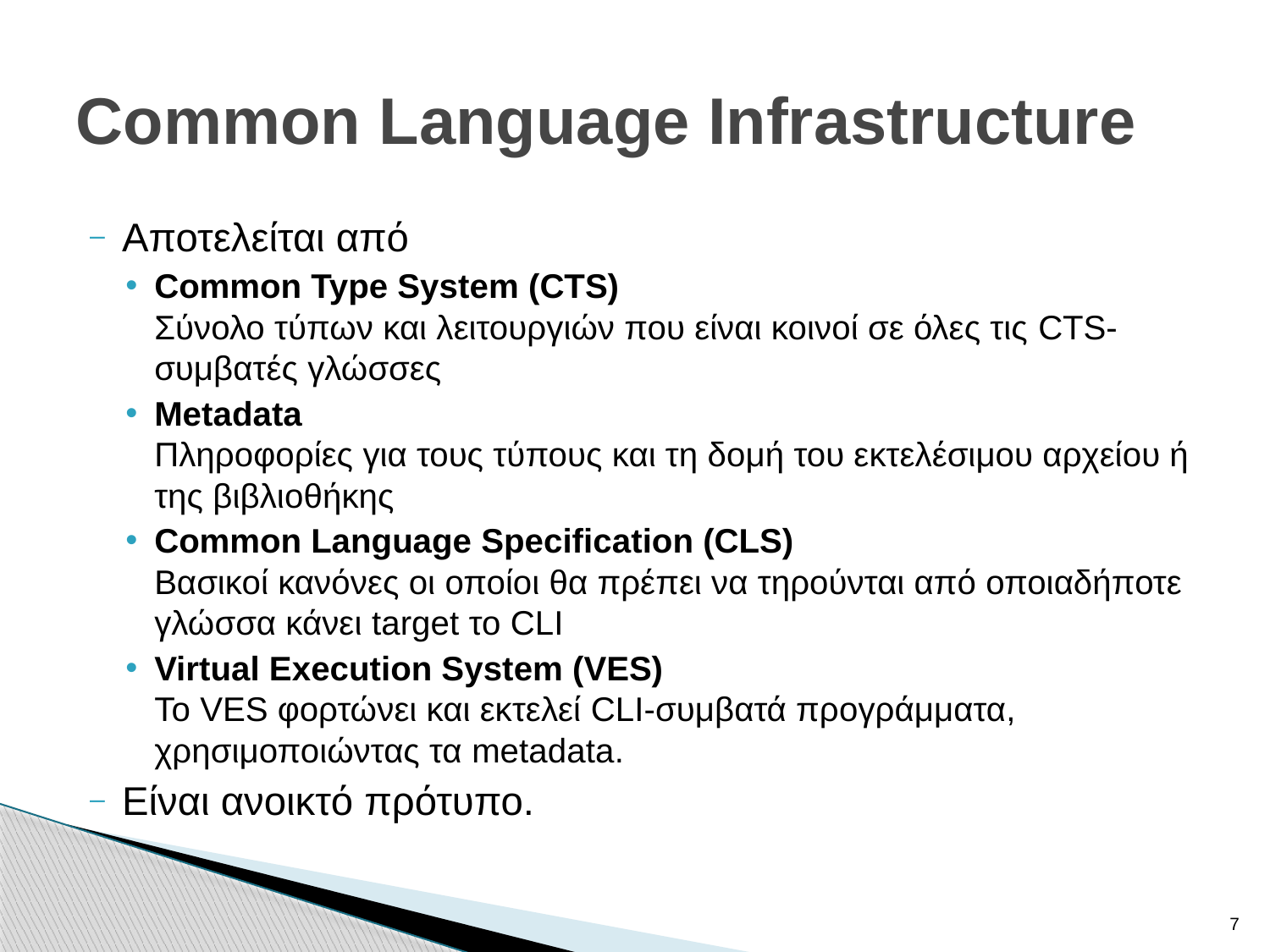

# Common Language Infrastructure
Αποτελείται από
Common Type System (CTS) 
Σύνολο τύπων και λειτουργιών που είναι κοινοί σε όλες τις CTS-συμβατές γλώσσες
Metadata
Πληροφορίες για τους τύπους και τη δομή του εκτελέσιμου αρχείου ή της βιβλιοθήκης
Common Language Specification (CLS)
Βασικοί κανόνες οι οποίοι θα πρέπει να τηρούνται από οποιαδήποτε γλώσσα κάνει target το CLI
Virtual Execution System (VES)
Το VES φορτώνει και εκτελεί CLI-συμβατά προγράμματα, χρησιμοποιώντας τα metadata.
Είναι ανοικτό πρότυπο.
7